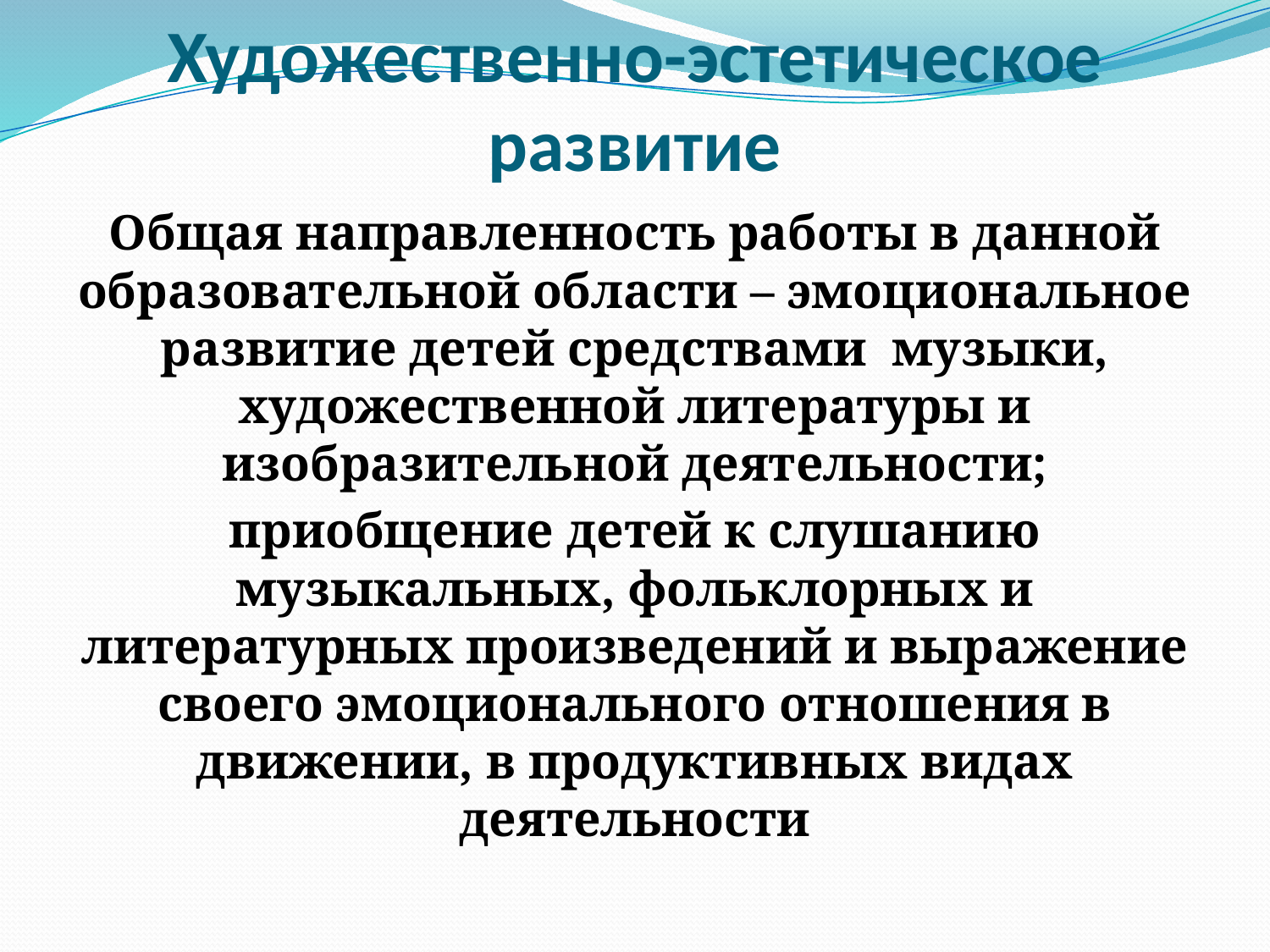

# Художественно-эстетическое развитие
Общая направленность работы в данной образовательной области – эмоциональное развитие детей средствами  музыки, художественной литературы и изобразительной деятельности;
приобщение детей к слушанию музыкальных, фольклорных и литературных произведений и выражение своего эмоционального отношения в движении, в продуктивных видах деятельности